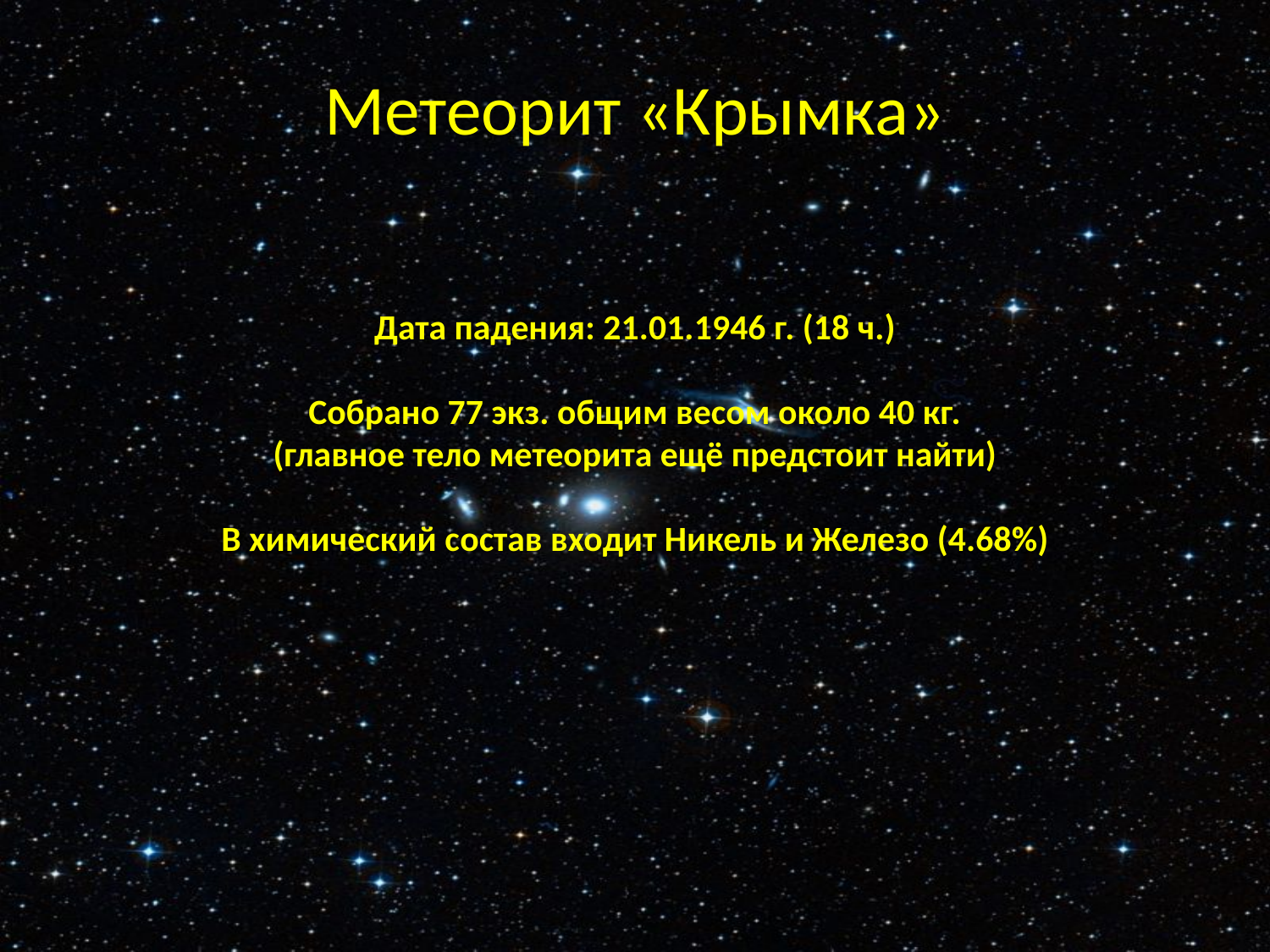

# Метеорит «Крымка»

Дата падения: 21.01.1946 г. (18 ч.)

Собрано 77 экз. общим весом около 40 кг.
(главное тело метеорита ещё предстоит найти)

В химический состав входит Никель и Железо (4.68%)